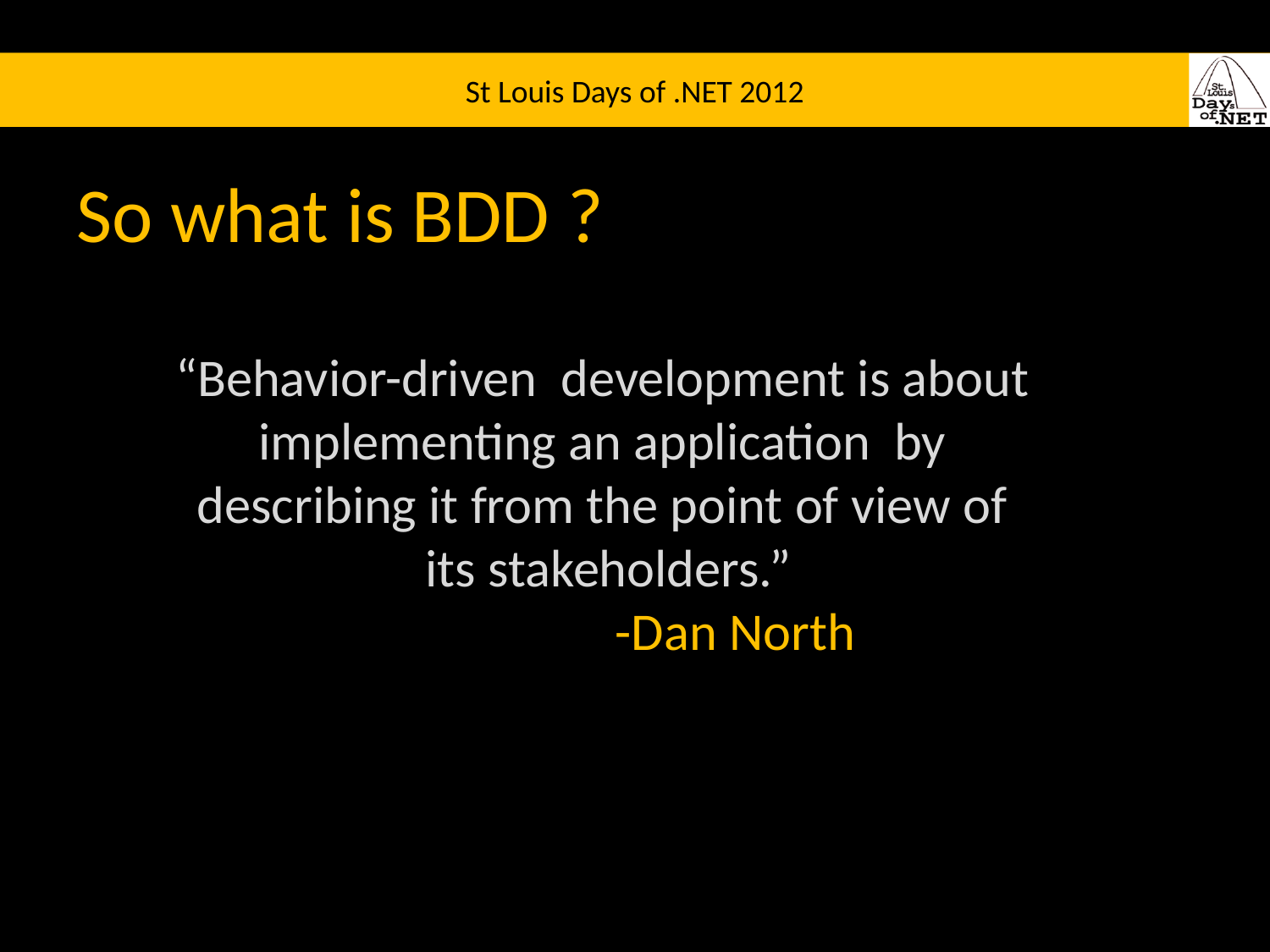

So what is BDD ?
# “Behavior-driven  development is about implementing an application  by describing it from the point of view of its stakeholders.” -Dan North